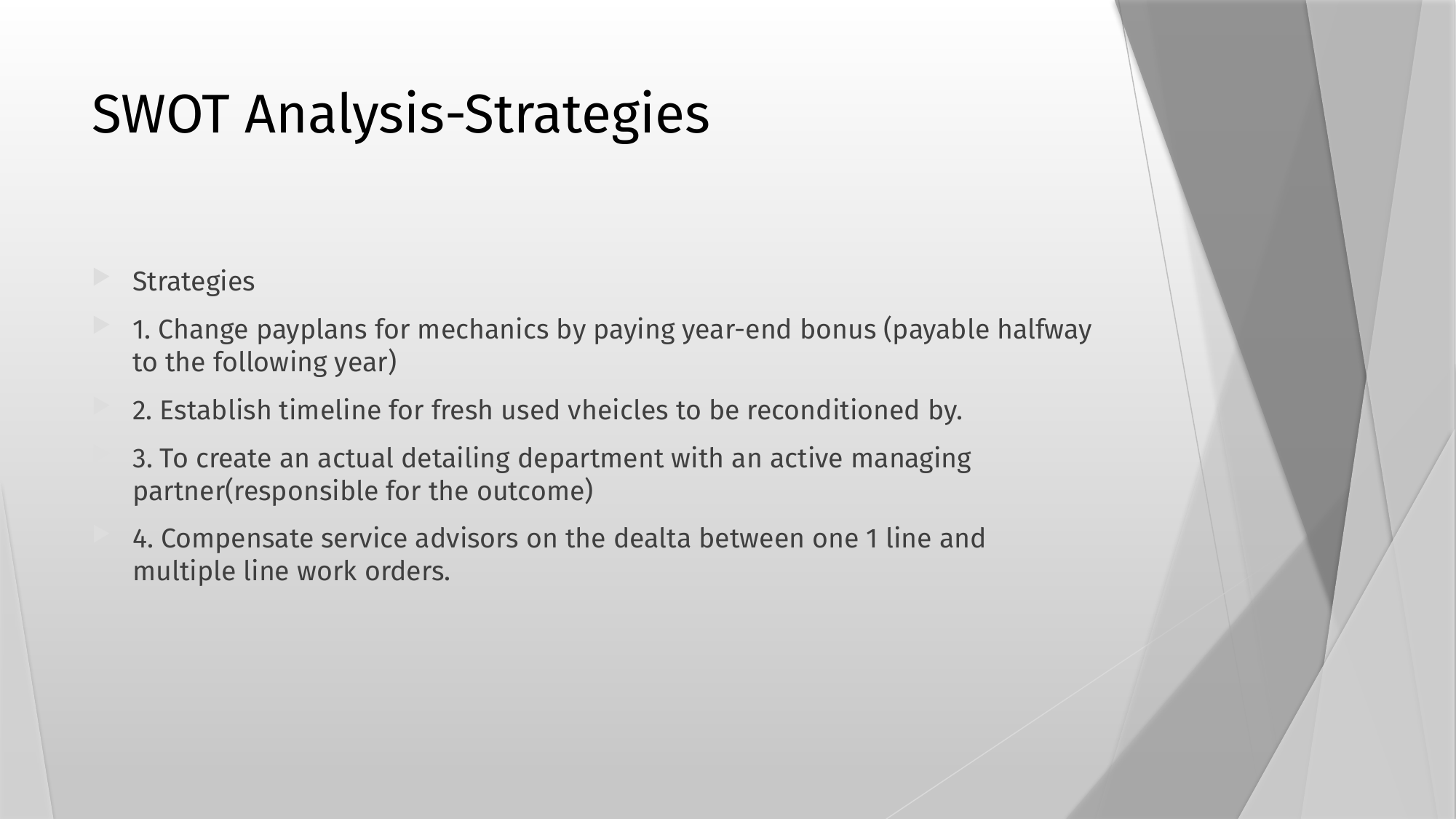

# SWOT Analysis-Strategies
Strategies
1. Change payplans for mechanics by paying year-end bonus (payable halfway to the following year)
2. Establish timeline for fresh used vheicles to be reconditioned by.
3. To create an actual detailing department with an active managing partner(responsible for the outcome)
4. Compensate service advisors on the dealta between one 1 line and multiple line work orders.